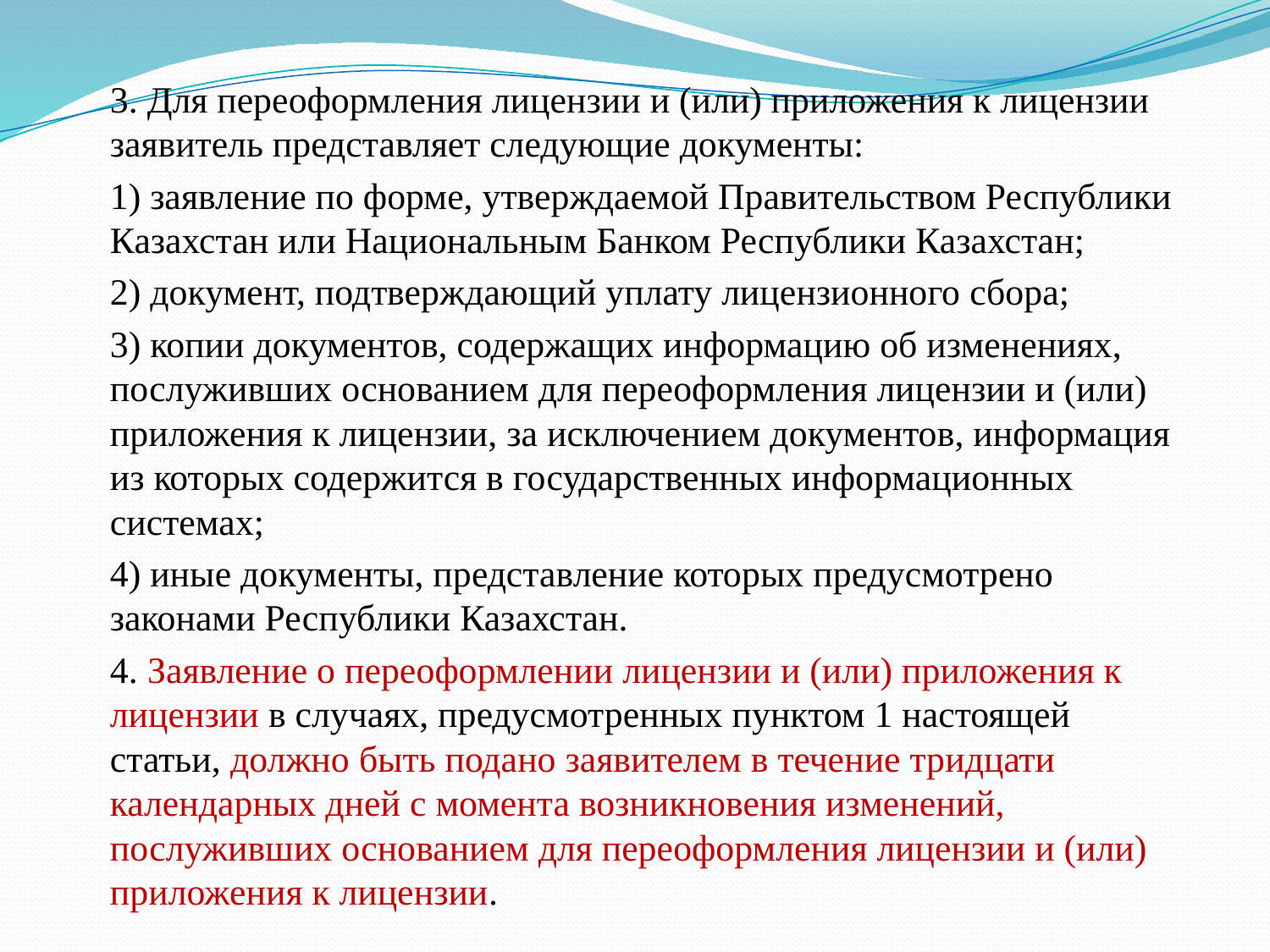

3. Для переоформления лицензии и (или) приложения к лицензии заявитель представляет следующие документы:
	1) заявление по форме, утверждаемой Правительством Республики Казахстан или Национальным Банком Республики Казахстан;
	2) документ, подтверждающий уплату лицензионного сбора;
	3) копии документов, содержащих информацию об изменениях, послуживших основанием для переоформления лицензии и (или) приложения к лицензии, за исключением документов, информация из которых содержится в государственных информационных системах;
	4) иные документы, представление которых предусмотрено законами Республики Казахстан.
	4. Заявление о переоформлении лицензии и (или) приложения к лицензии в случаях, предусмотренных пунктом 1 настоящей статьи, должно быть подано заявителем в течение тридцати календарных дней с момента возникновения изменений, послуживших основанием для переоформления лицензии и (или) приложения к лицензии.